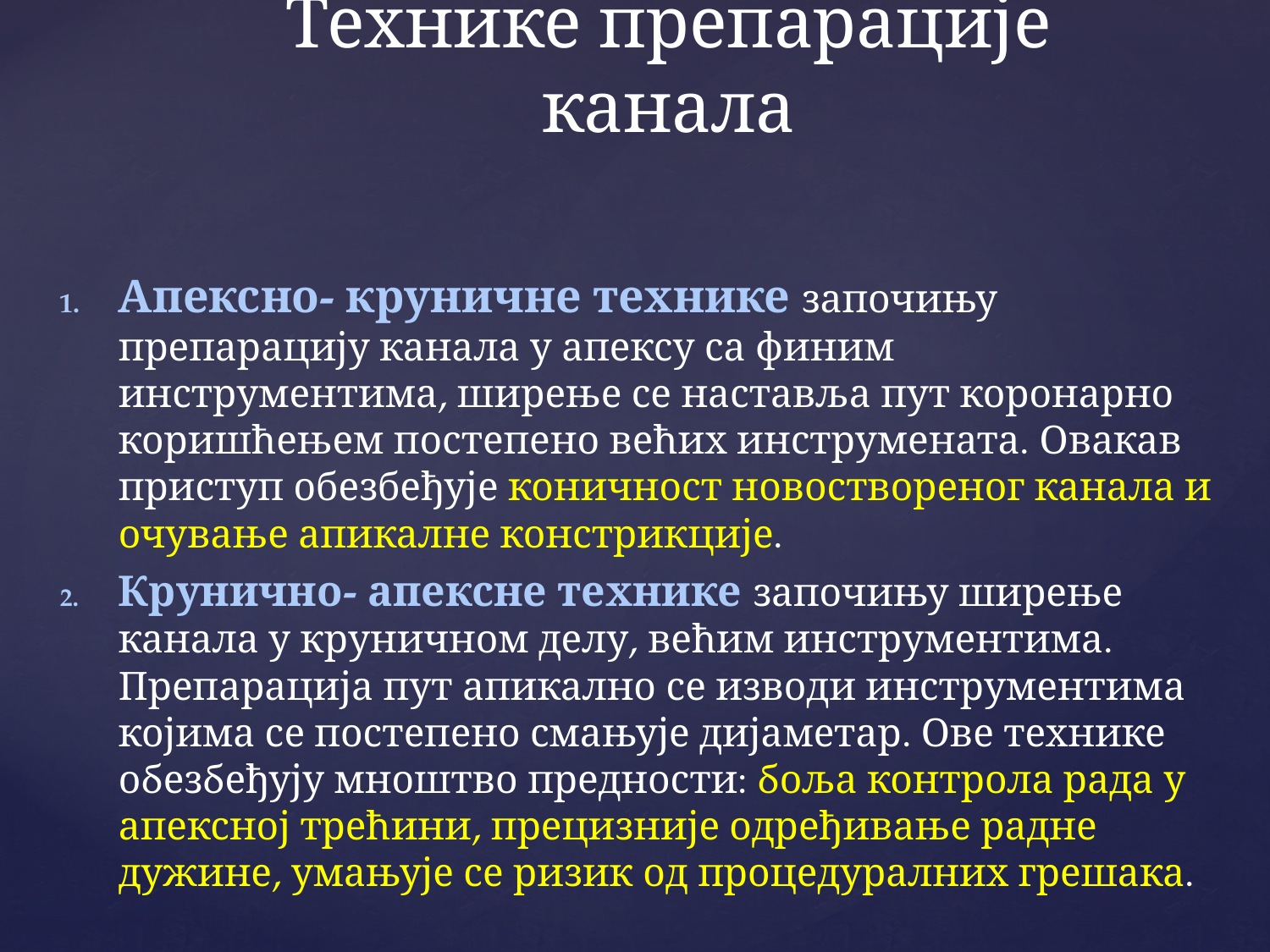

# Технике препарације канала
Апексно- круничне технике започињу препарацију канала у апексу са финим инструментима, ширење се наставља пут коронарно коришћењем постепено већих инструмената. Овакав приступ обезбеђује коничност новоствореног канала и очување апикалне констрикције.
Крунично- апексне технике започињу ширење канала у круничном делу, већим инструментима. Препарација пут апикално се изводи инструментима којима се постепено смањује дијаметар. Ове технике обезбеђују мноштво предности: боља контрола рада у апексној трећини, прецизније одређивање радне дужине, умањује се ризик од процедуралних грешака.